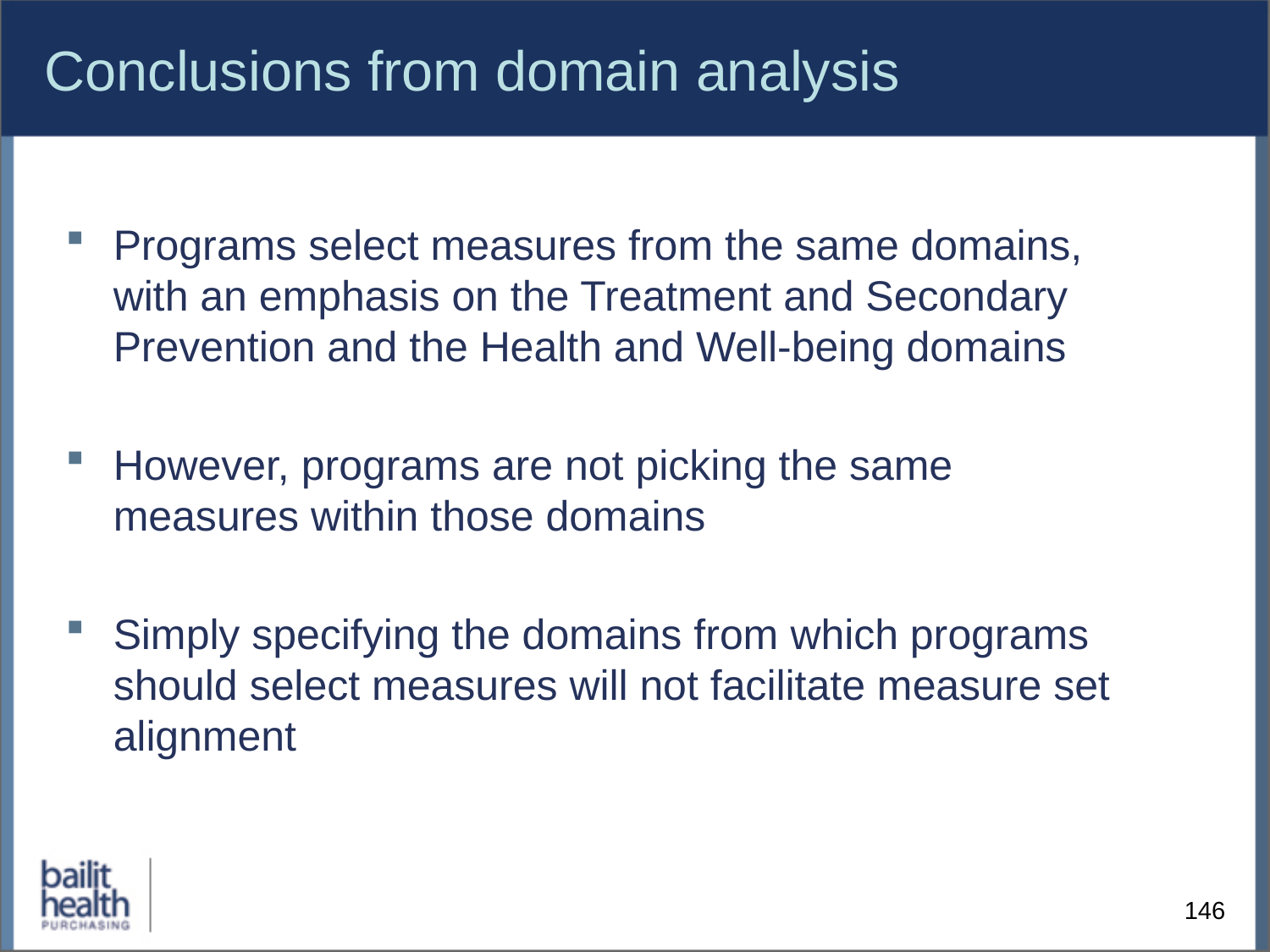

# Conclusions from domain analysis
Programs select measures from the same domains, with an emphasis on the Treatment and Secondary Prevention and the Health and Well-being domains

However, programs are not picking the same measures within those domains

Simply specifying the domains from which programs should select measures will not facilitate measure set alignment

146